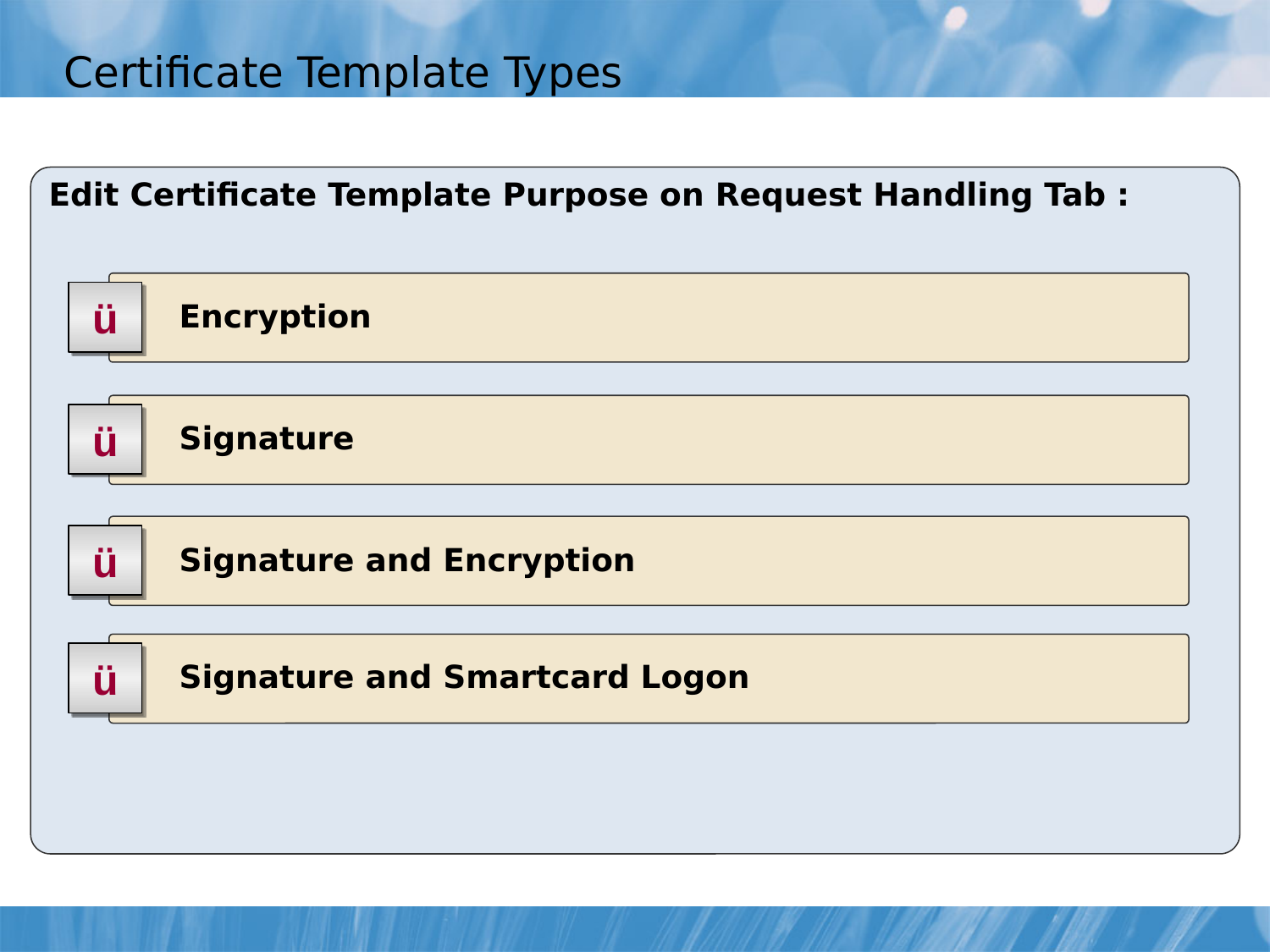

# Certificate Template Types
Edit Certificate Template Purpose on Request Handling Tab :

	   Encryption
ü
	   Signature
ü
	   Signature and Encryption
ü
	   Signature and Smartcard Logon
ü